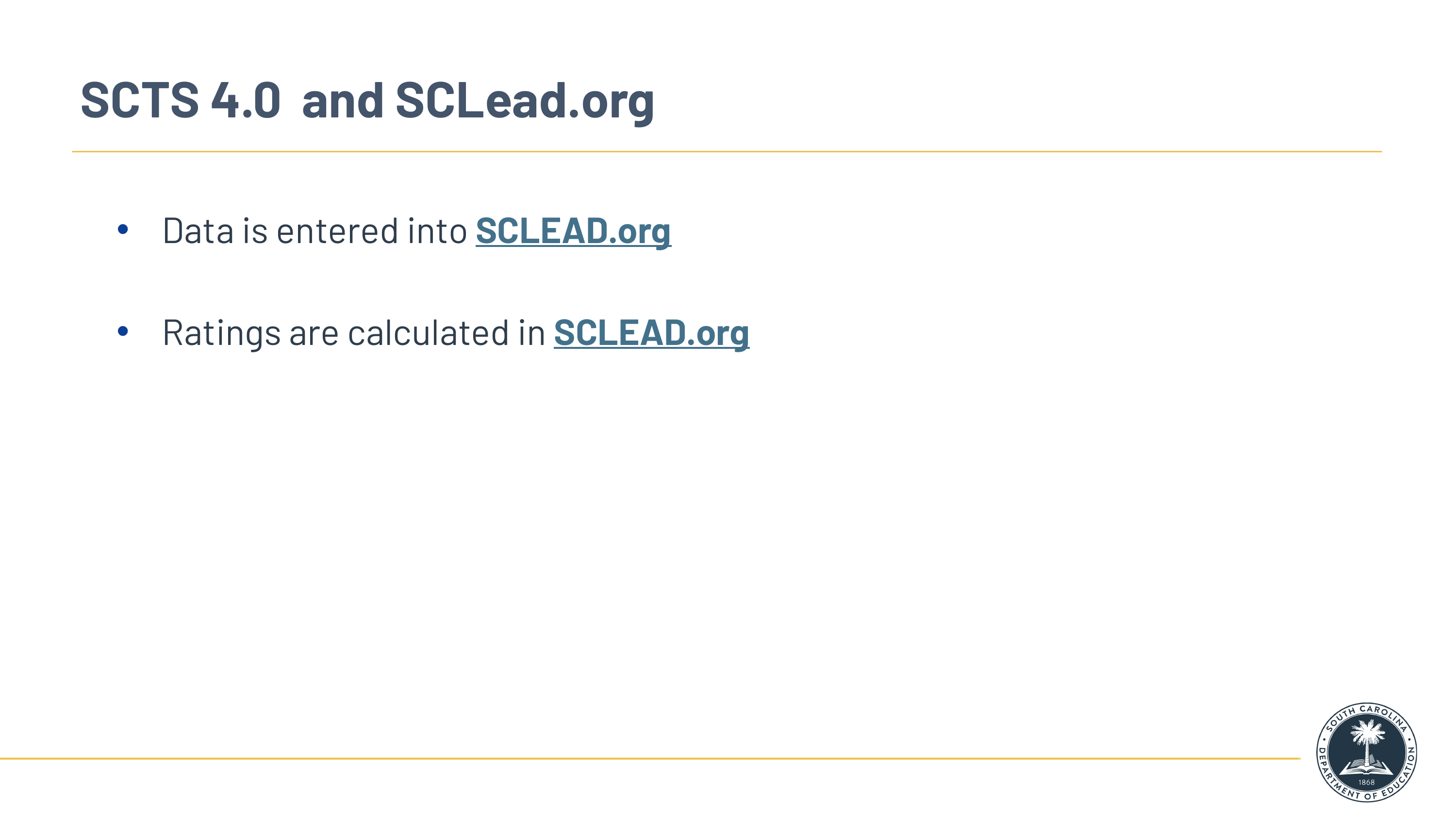

# SCTS 4.0  and SCLead.org
Data is entered into SCLEAD.org

Ratings are calculated in SCLEAD.org